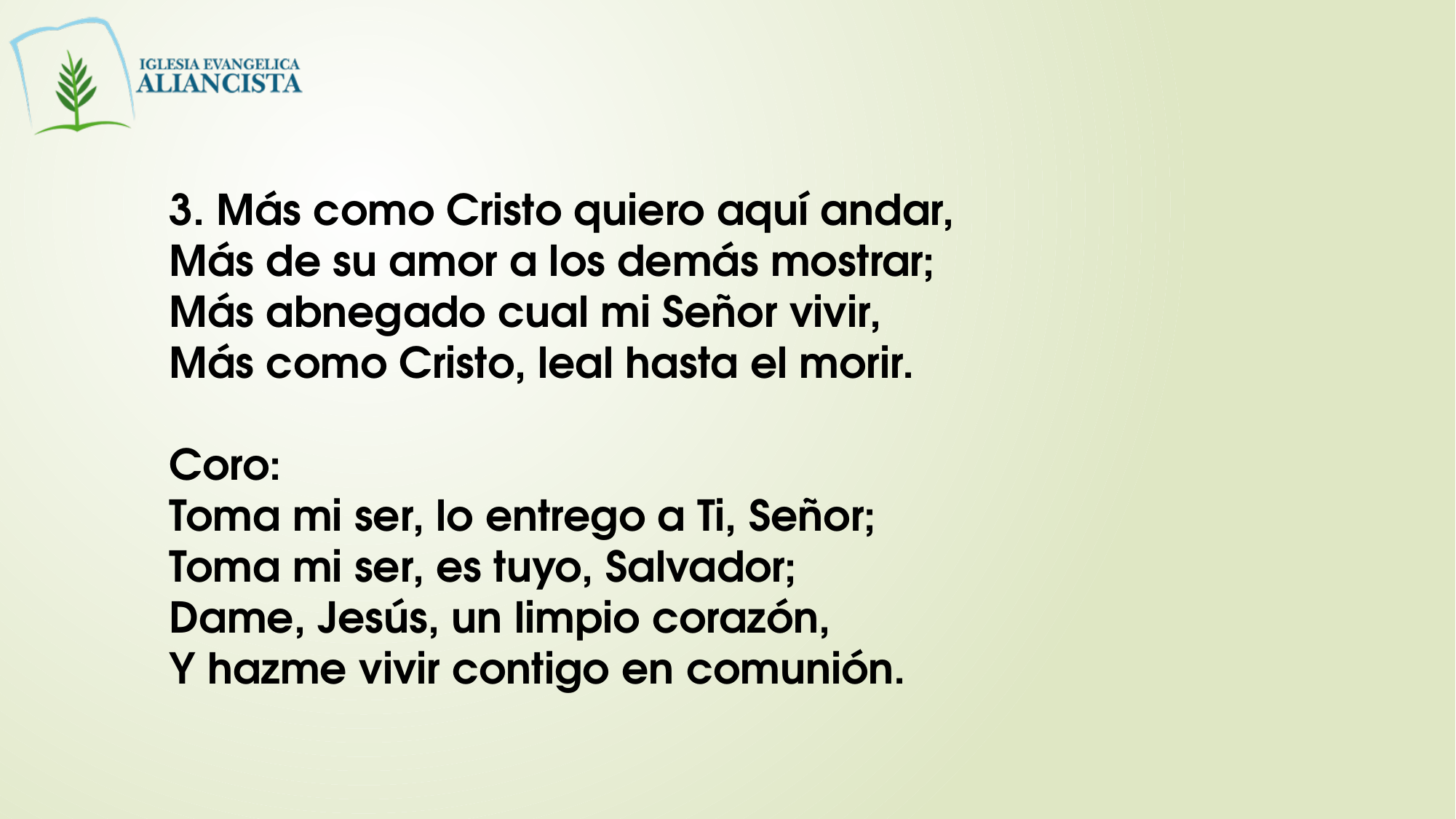

3. Más como Cristo quiero aquí andar,
Más de su amor a los demás mostrar;
Más abnegado cual mi Señor vivir,
Más como Cristo, leal hasta el morir.

Coro:
Toma mi ser, lo entrego a Ti, Señor;
Toma mi ser, es tuyo, Salvador;
Dame, Jesús, un limpio corazón,
Y hazme vivir contigo en comunión.